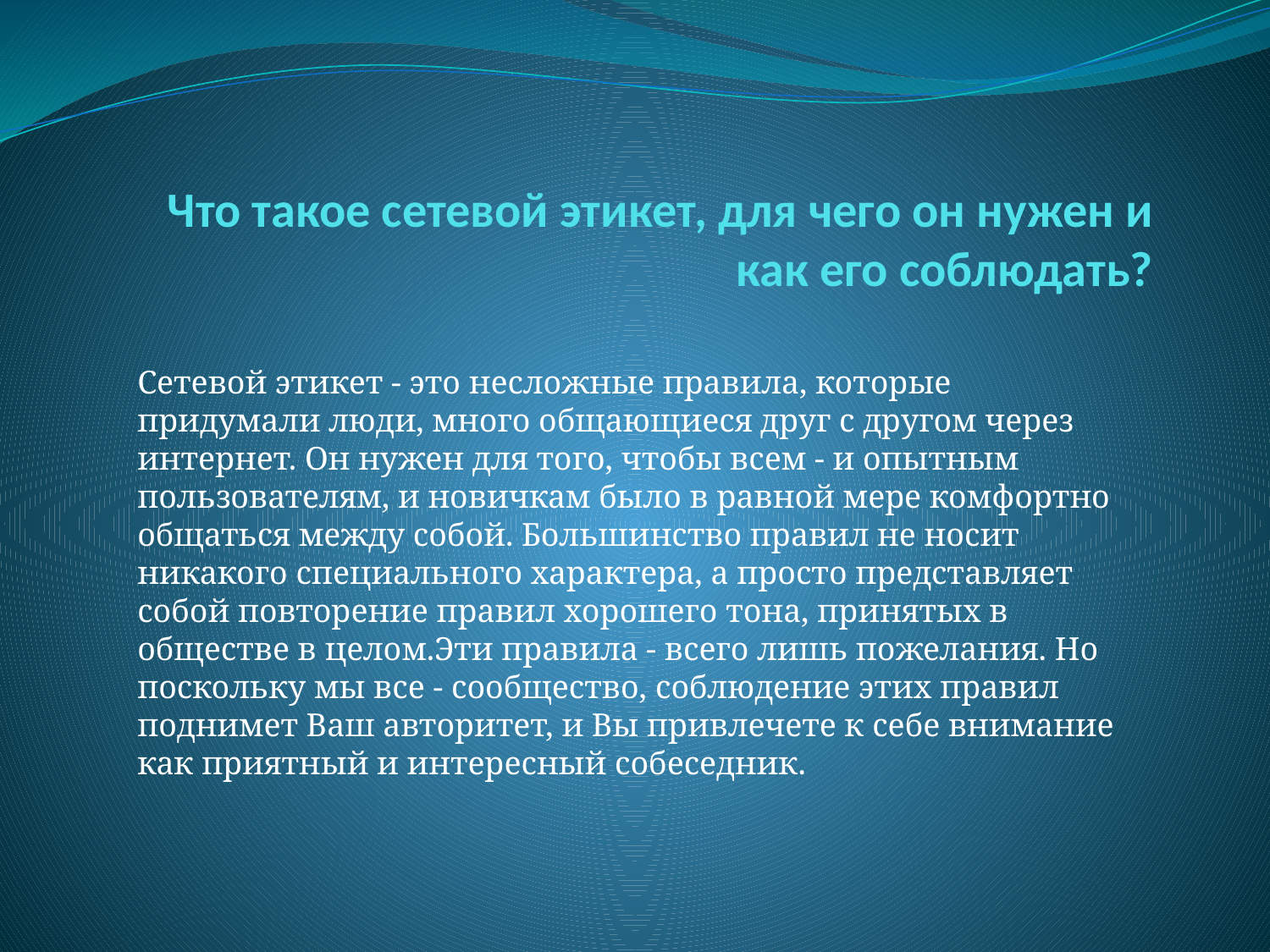

# Что такое сетевой этикет, для чего он нужен и как его соблюдать?
Сетевой этикет - это несложные правила, которые придумали люди, много общающиеся друг с другом через интернет. Он нужен для того, чтобы всем - и опытным пользователям, и новичкам было в равной мере комфортно общаться между собой. Большинство правил не носит никакого специального характера, а просто представляет собой повторение правил хорошего тона, принятых в обществе в целом.Эти правила - всего лишь пожелания. Но поскольку мы все - сообщество, соблюдение этих правил поднимет Ваш авторитет, и Вы привлечете к себе внимание как приятный и интересный собеседник.